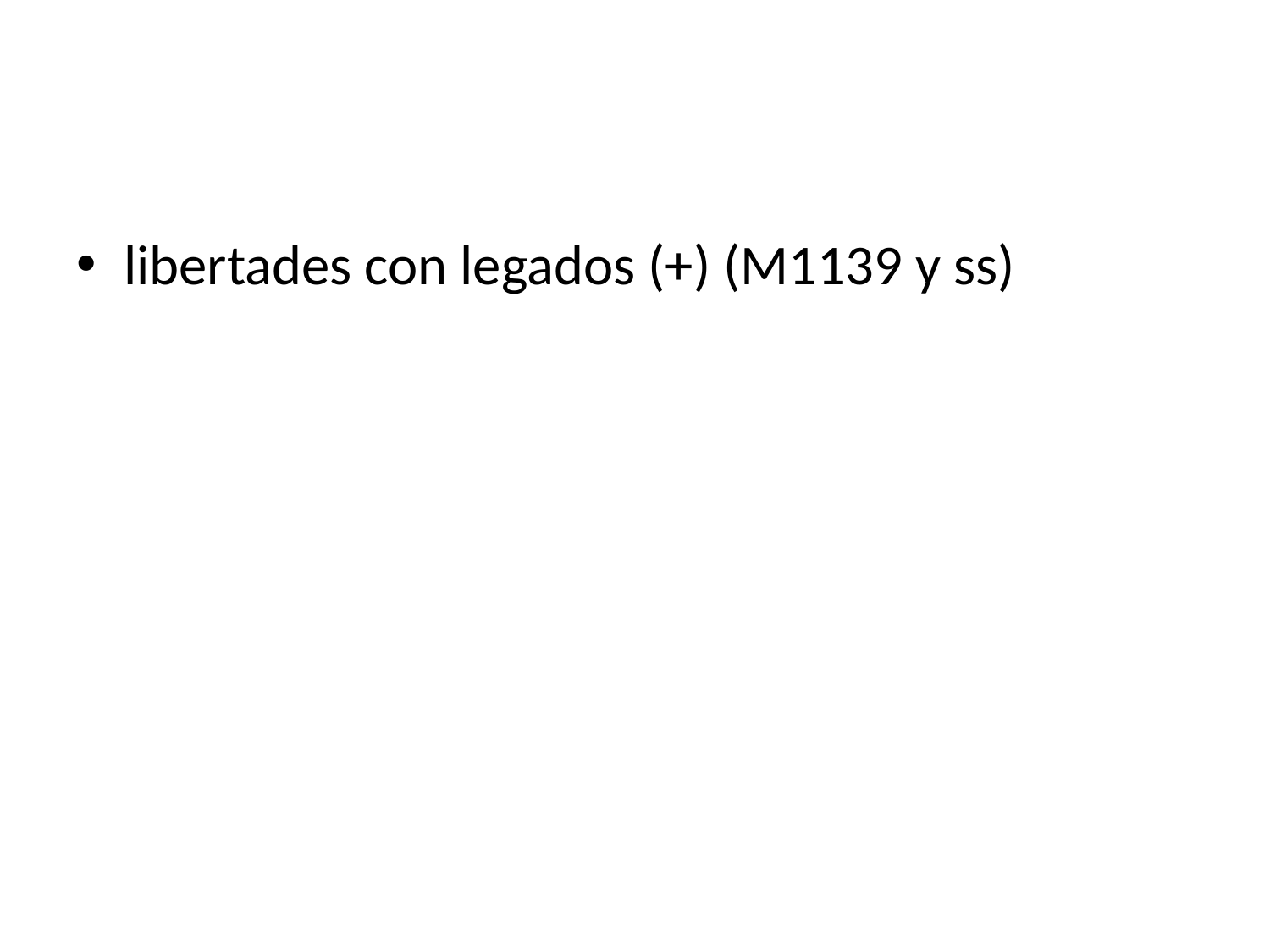

libertades con legados (+) (M1139 y ss)